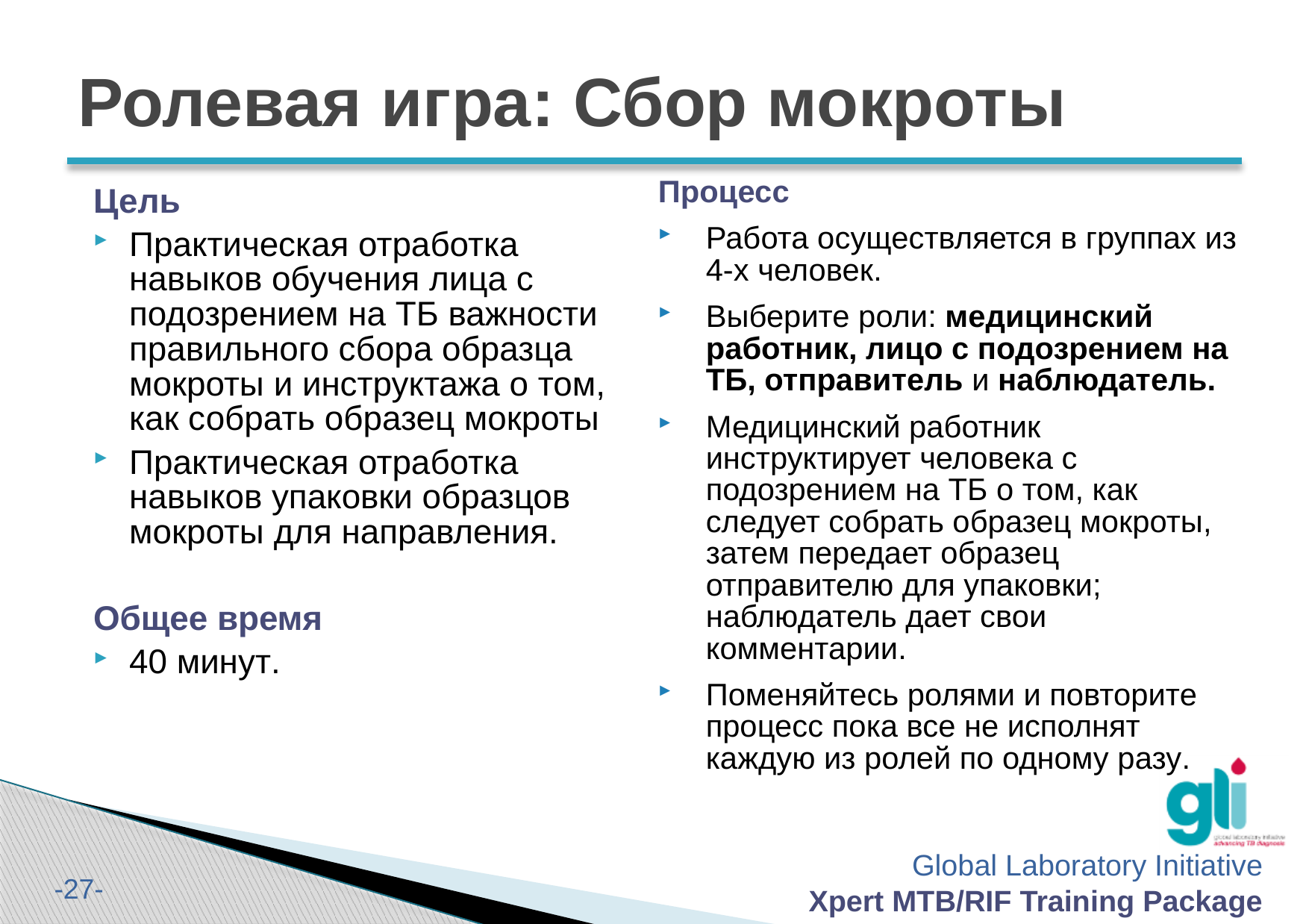

# Ролевая игра: Сбор мокроты
Процесс
Работа осуществляется в группах из 4-х человек.
Выберите роли: медицинский работник, лицо с подозрением на ТБ, отправитель и наблюдатель.
Медицинский работник инструктирует человека с подозрением на ТБ о том, как следует собрать образец мокроты, затем передает образец отправителю для упаковки; наблюдатель дает свои комментарии.
Поменяйтесь ролями и повторите процесс пока все не исполнят каждую из ролей по одному разу.

Цель
Практическая отработка навыков обучения лица с подозрением на ТБ важности правильного сбора образца мокроты и инструктажа о том, как собрать образец мокроты
Практическая отработка навыков упаковки образцов мокроты для направления.

Общее время
40 минут.